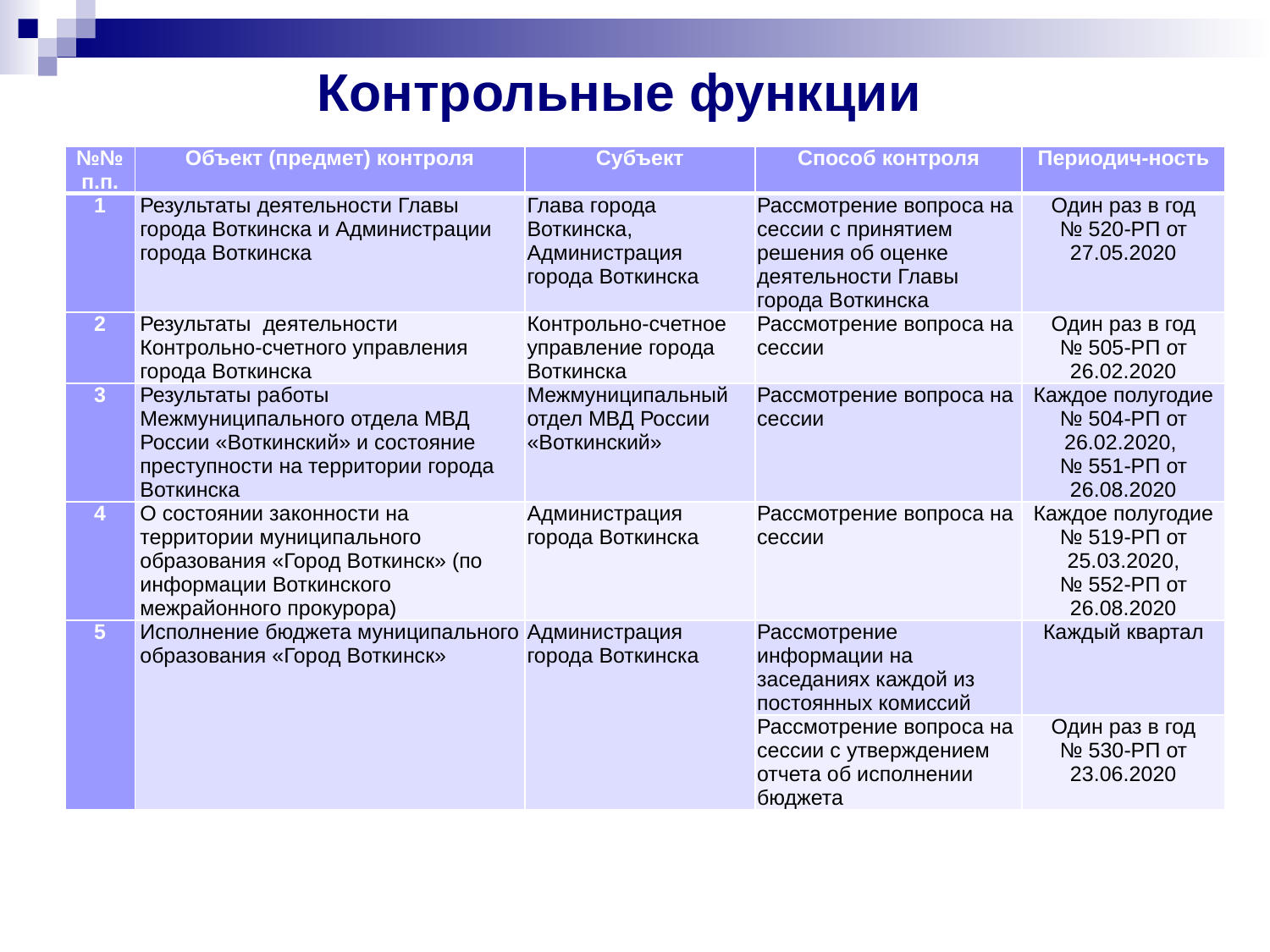

# Контрольные функции
| №№ п.п. | Объект (предмет) контроля | Субъект | Способ контроля | Периодич-ность |
| --- | --- | --- | --- | --- |
| 1 | Результаты деятельности Главы города Воткинска и Администрации города Воткинска | Глава города Воткинска, Администрация города Воткинска | Рассмотрение вопроса на сессии с принятием решения об оценке деятельности Главы города Воткинска | Один раз в год № 520-РП от 27.05.2020 |
| 2 | Результаты деятельности Контрольно-счетного управления города Воткинска | Контрольно-счетное управление города Воткинска | Рассмотрение вопроса на сессии | Один раз в год № 505-РП от 26.02.2020 |
| 3 | Результаты работы Межмуниципального отдела МВД России «Воткинский» и состояние преступности на территории города Воткинска | Межмуниципальный отдел МВД России «Воткинский» | Рассмотрение вопроса на сессии | Каждое полугодие № 504-РП от 26.02.2020, № 551-РП от 26.08.2020 |
| 4 | О состоянии законности на территории муниципального образования «Город Воткинск» (по информации Воткинского межрайонного прокурора) | Администрация города Воткинска | Рассмотрение вопроса на сессии | Каждое полугодие № 519-РП от 25.03.2020, № 552-РП от 26.08.2020 |
| 5 | Исполнение бюджета муниципального образования «Город Воткинск» | Администрация города Воткинска | Рассмотрение информации на заседаниях каждой из постоянных комиссий | Каждый квартал |
|  |  |  | Рассмотрение вопроса на сессии с утверждением отчета об исполнении бюджета | Один раз в год № 530-РП от 23.06.2020 |